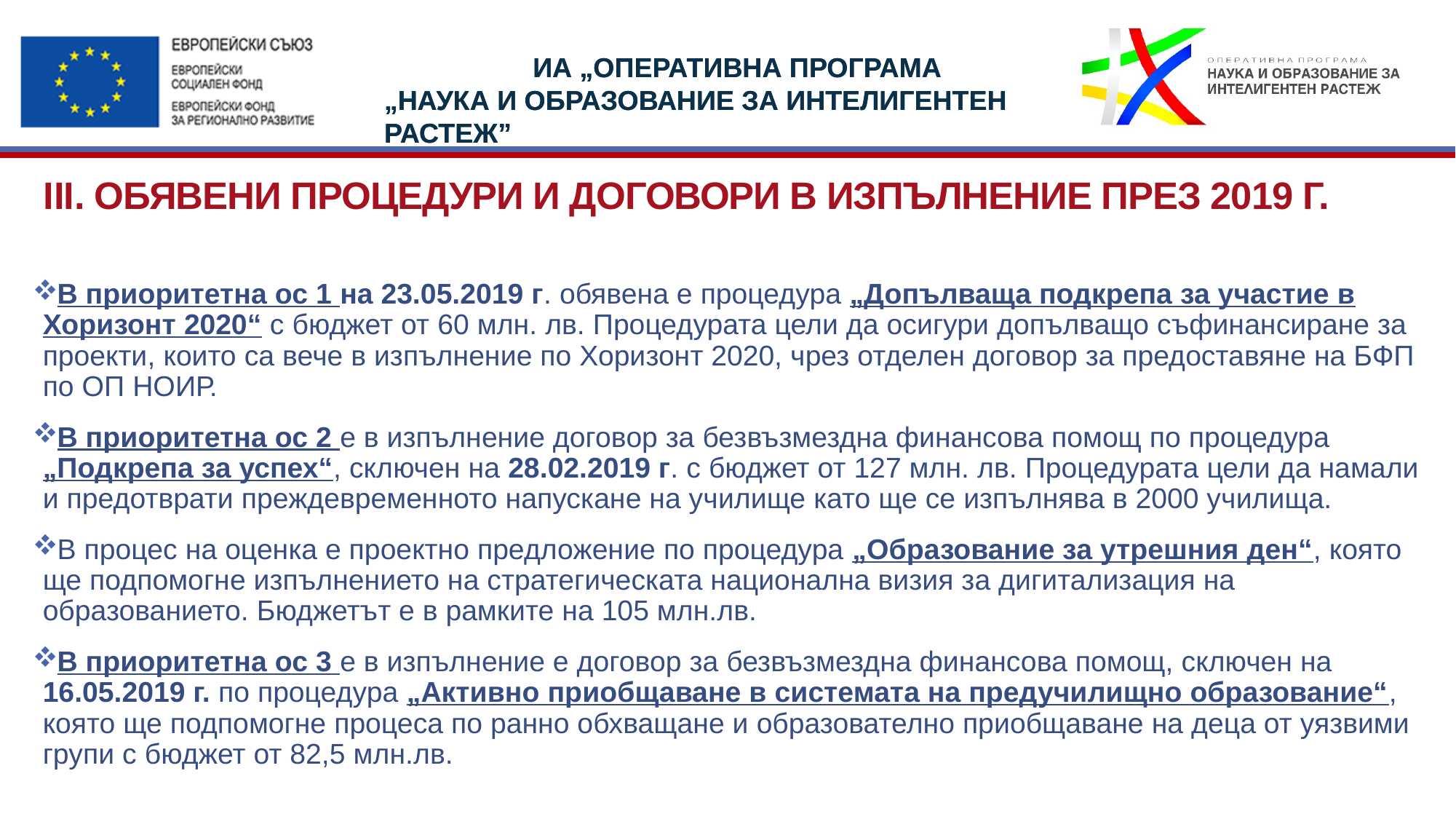

# III. Обявени процедури и договори в изпълнение през 2019 г.
В приоритетна ос 1 на 23.05.2019 г. обявена е процедура „Допълваща подкрепа за участие в Хоризонт 2020“ с бюджет от 60 млн. лв. Процедурата цели да осигури допълващо съфинансиране за проекти, които са вече в изпълнение по Хоризонт 2020, чрез отделен договор за предоставяне на БФП по ОП НОИР.
В приоритетна ос 2 е в изпълнение договор за безвъзмездна финансова помощ по процедура „Подкрепа за успех“, сключен на 28.02.2019 г. с бюджет от 127 млн. лв. Процедурата цели да намали и предотврати преждевременното напускане на училище като ще се изпълнява в 2000 училища.
В процес на оценка е проектно предложение по процедура „Образование за утрешния ден“, която ще подпомогне изпълнението на стратегическата национална визия за дигитализация на образованието. Бюджетът е в рамките на 105 млн.лв.
В приоритетна ос 3 е в изпълнение е договор за безвъзмездна финансова помощ, сключен на 16.05.2019 г. по процедура „Активно приобщаване в системата на предучилищно образование“, която ще подпомогне процеса по ранно обхващане и образователно приобщаване на деца от уязвими групи с бюджет от 82,5 млн.лв.